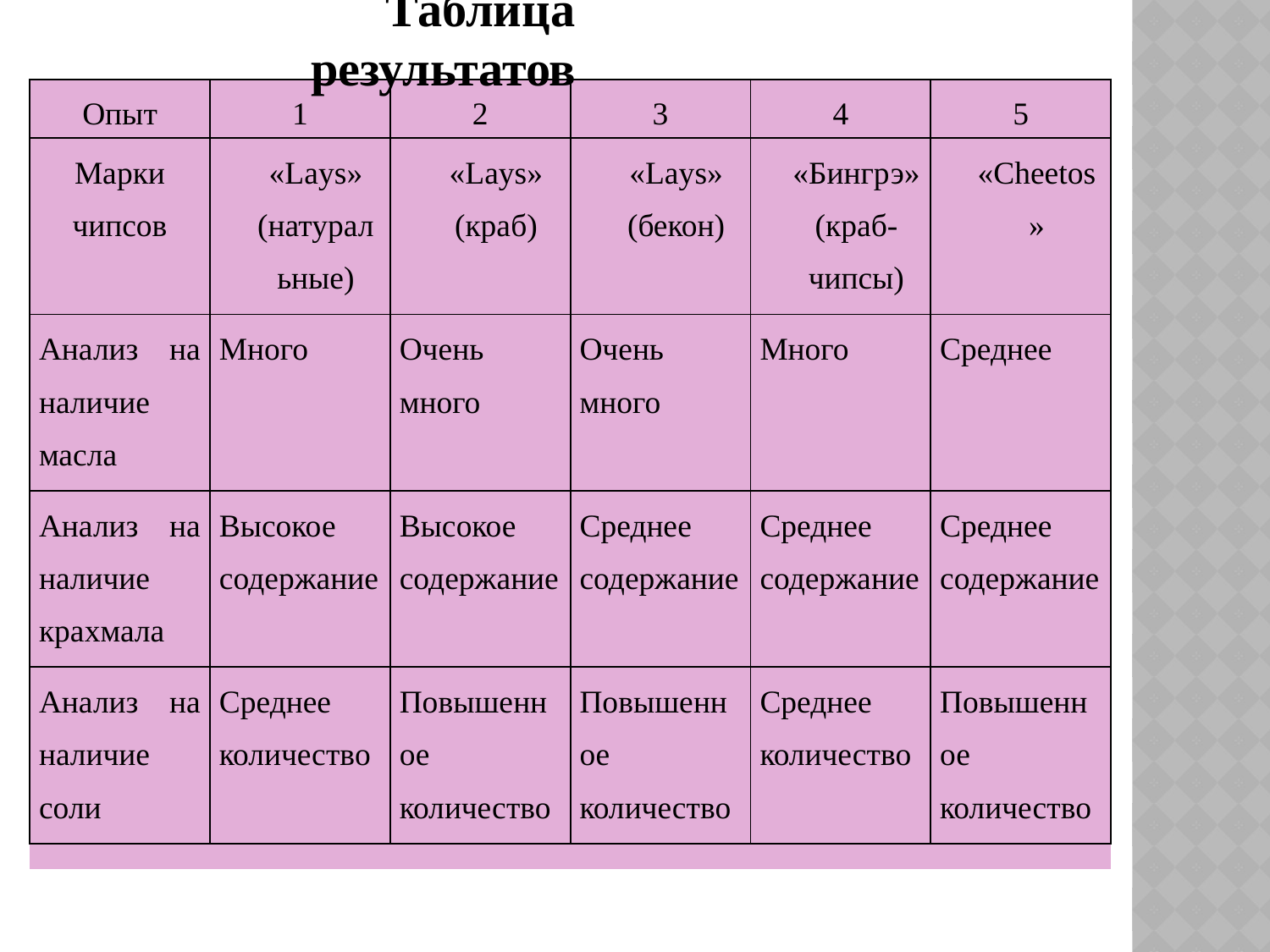

Таблица результатов

| Опыт | 1 | 2 | 3 | 4 | 5 |
| --- | --- | --- | --- | --- | --- |
| Марки чипсов | «Lays» (натуральные) | «Lays» (краб) | «Lays» (бекон) | «Бингрэ» (краб-чипсы) | «Cheetos» |
| Анализ на наличие масла | Много | Очень много | Очень много | Много | Среднее |
| Анализ на наличие крахмала | Высокое содержание | Высокое содержание | Среднее содержание | Среднее содержание | Среднее содержание |
| Анализ на наличие соли | Среднее количество | Повышенное количество | Повышенное количество | Среднее количество | Повышенное количество |
|  |  |  |  |  |  |